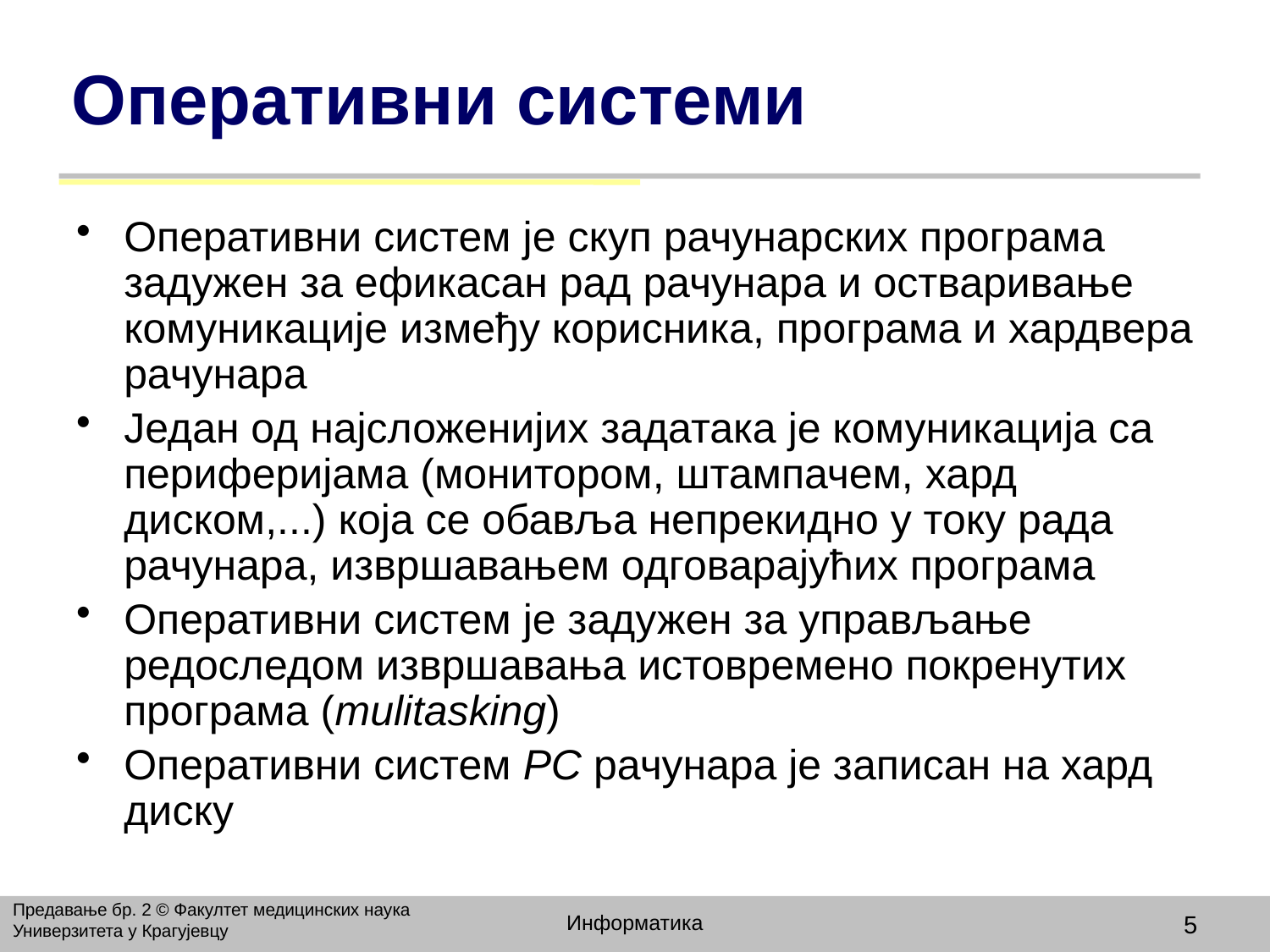

# Оперативни системи
Оперативни систем је скуп рачунарских програма задужен за ефикасан рад рачунара и остваривање комуникације између корисника, програма и хардвера рачунара
Један од најсложенијих задатака је комуникација са периферијама (монитором, штампачем, хард диском,...) која се обавља непрекидно у току рада рачунара, извршавањем одговарајућих програма
Оперативни систем је задужен за управљање редоследом извршавања истовремено покренутих програма (mulitasking)
Оперативни систем PC рачунара је записан на хард диску
Предавање бр. 2 © Факултет медицинских наука Универзитета у Крагујевцу
Информатика
5